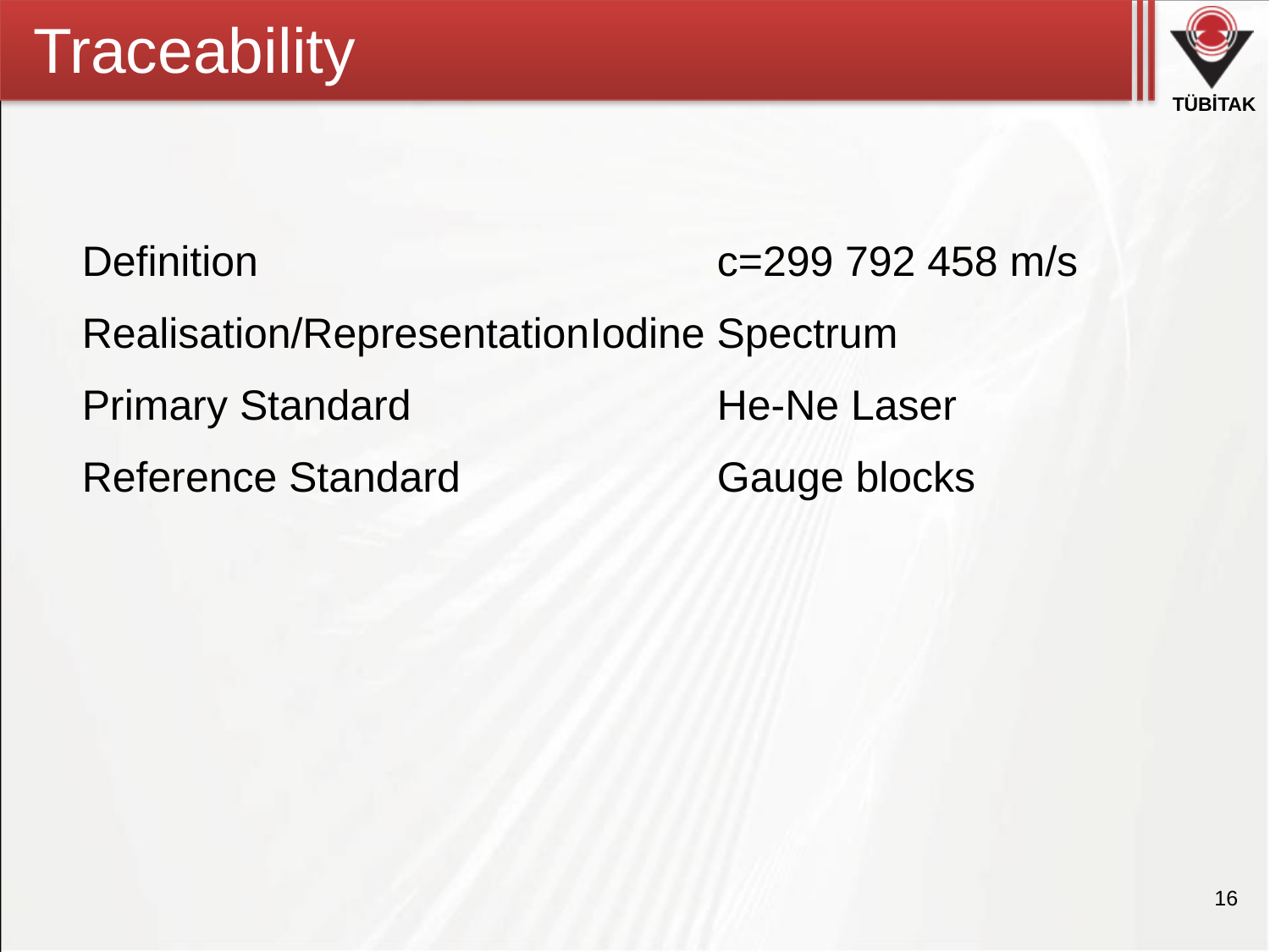

Traceability
Definition				c=299 792 458 m/s
Realisation/Representation	Iodine Spectrum
Primary Standard			He-Ne Laser
Reference Standard			Gauge blocks

16